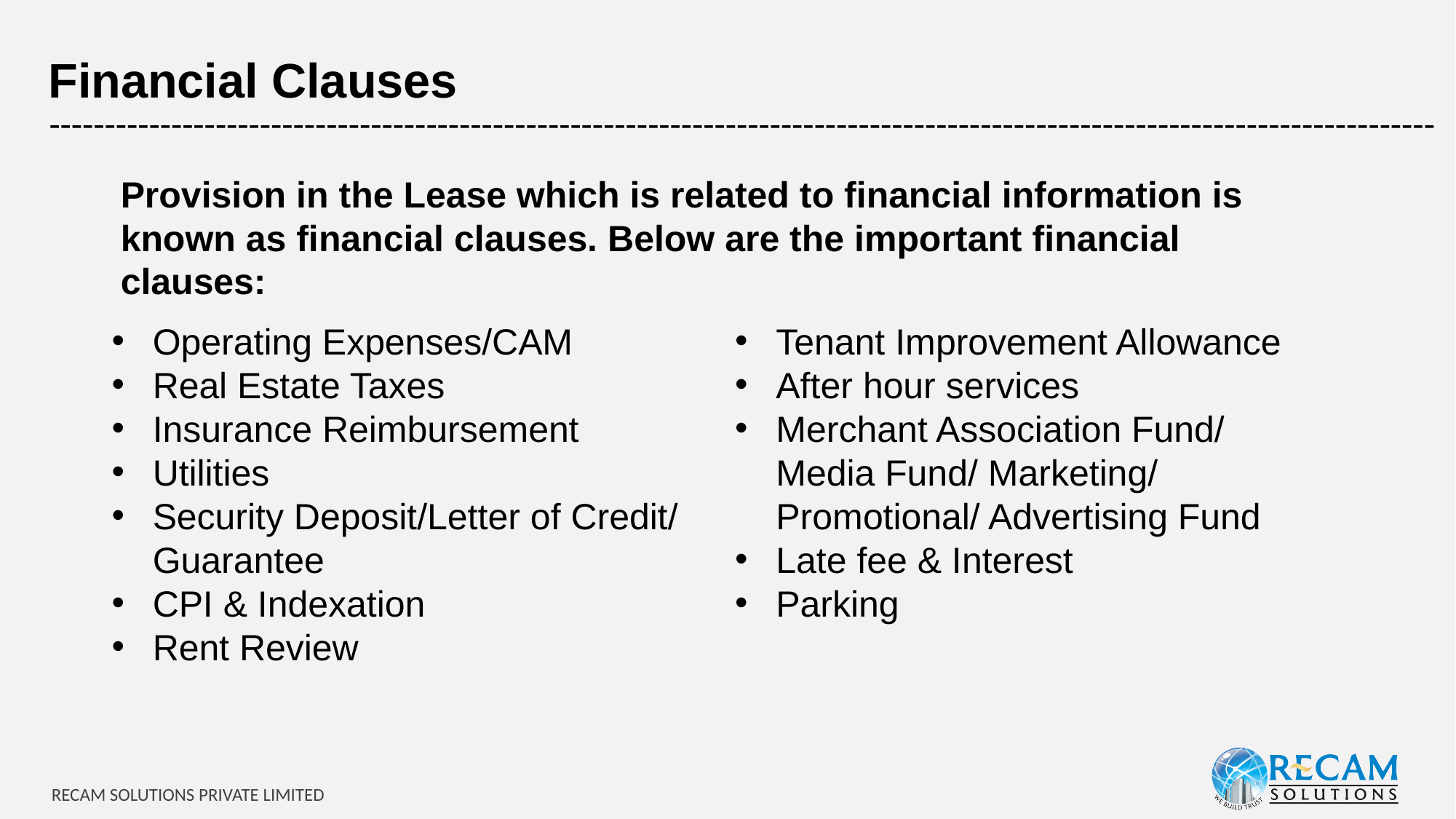

Financial Clauses
-----------------------------------------------------------------------------------------------------------------------------
Provision in the Lease which is related to financial information is known as financial clauses. Below are the important financial clauses:

Operating Expenses/CAM
Real Estate Taxes
Insurance Reimbursement
Utilities
Security Deposit/Letter of Credit/ Guarantee
CPI & Indexation
Rent Review
Tenant Improvement Allowance
After hour services
Merchant Association Fund/ Media Fund/ Marketing/ Promotional/ Advertising Fund
Late fee & Interest
Parking
RECAM SOLUTIONS PRIVATE LIMITED